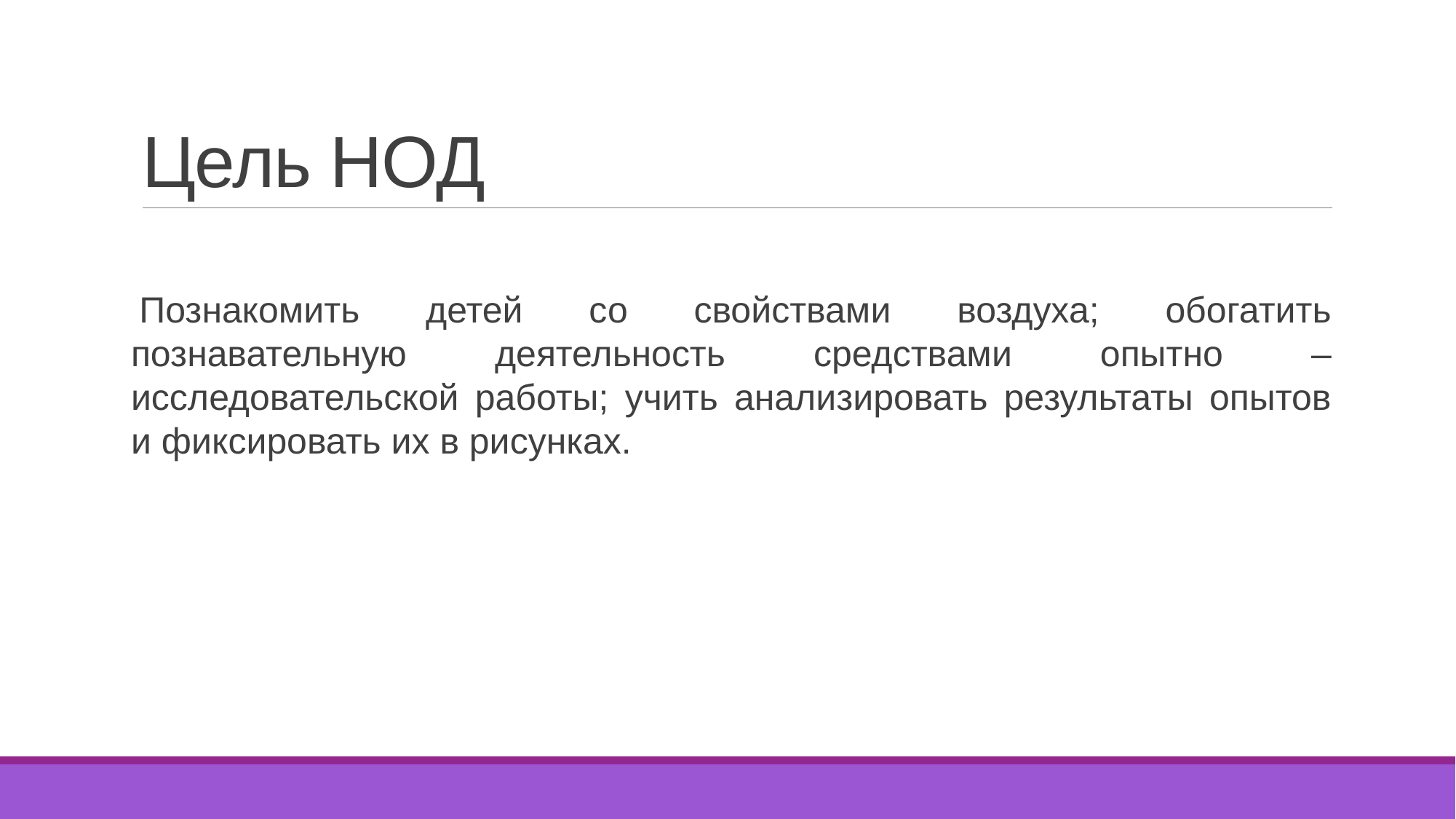

# Цель НОД
Познакомить детей со свойствами воздуха; обогатить познавательную деятельность средствами опытно – исследовательской работы; учить анализировать результаты опытов и фиксировать их в рисунках.